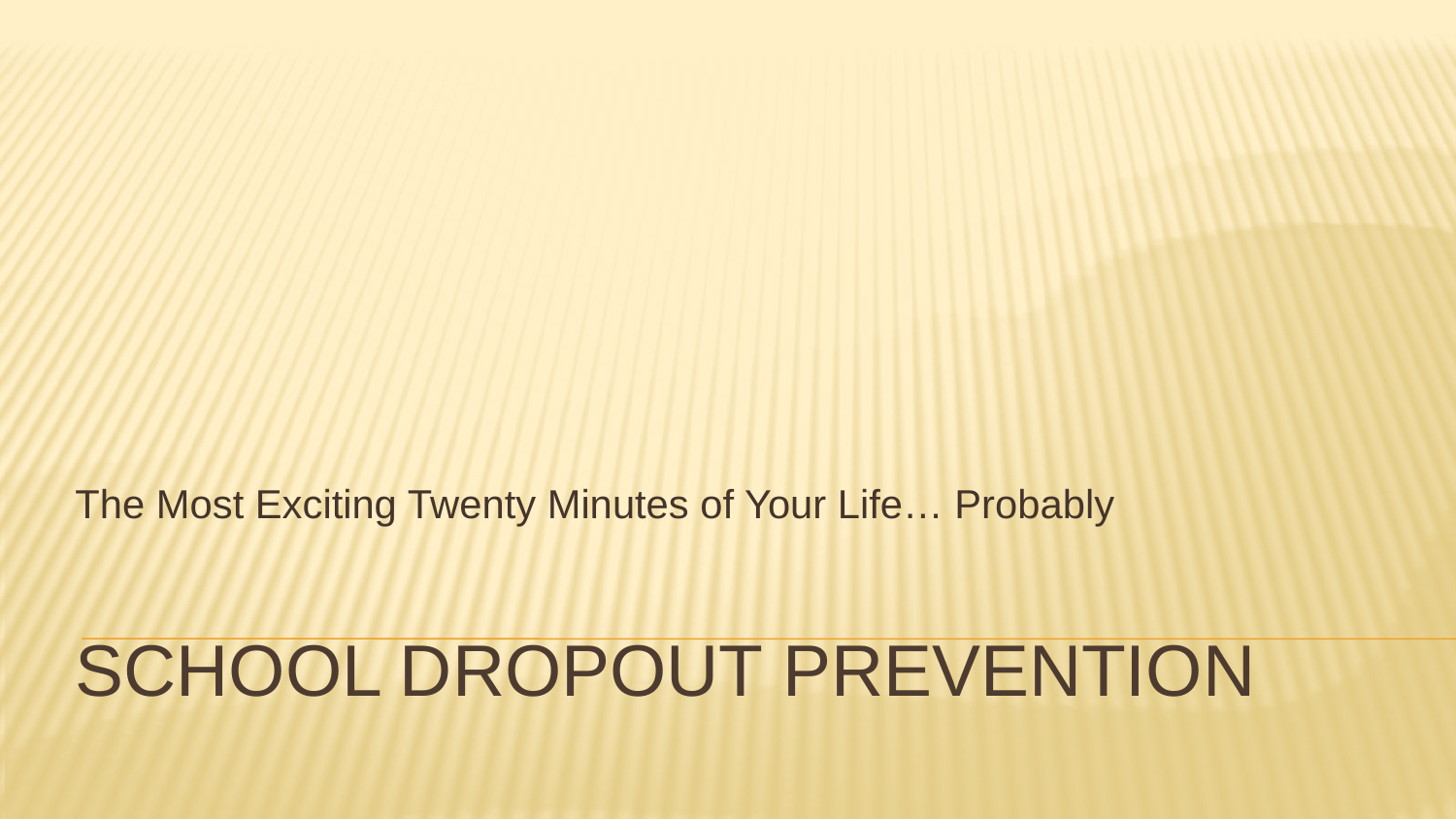

The Most Exciting Twenty Minutes of Your Life… Probably
# School Dropout Prevention